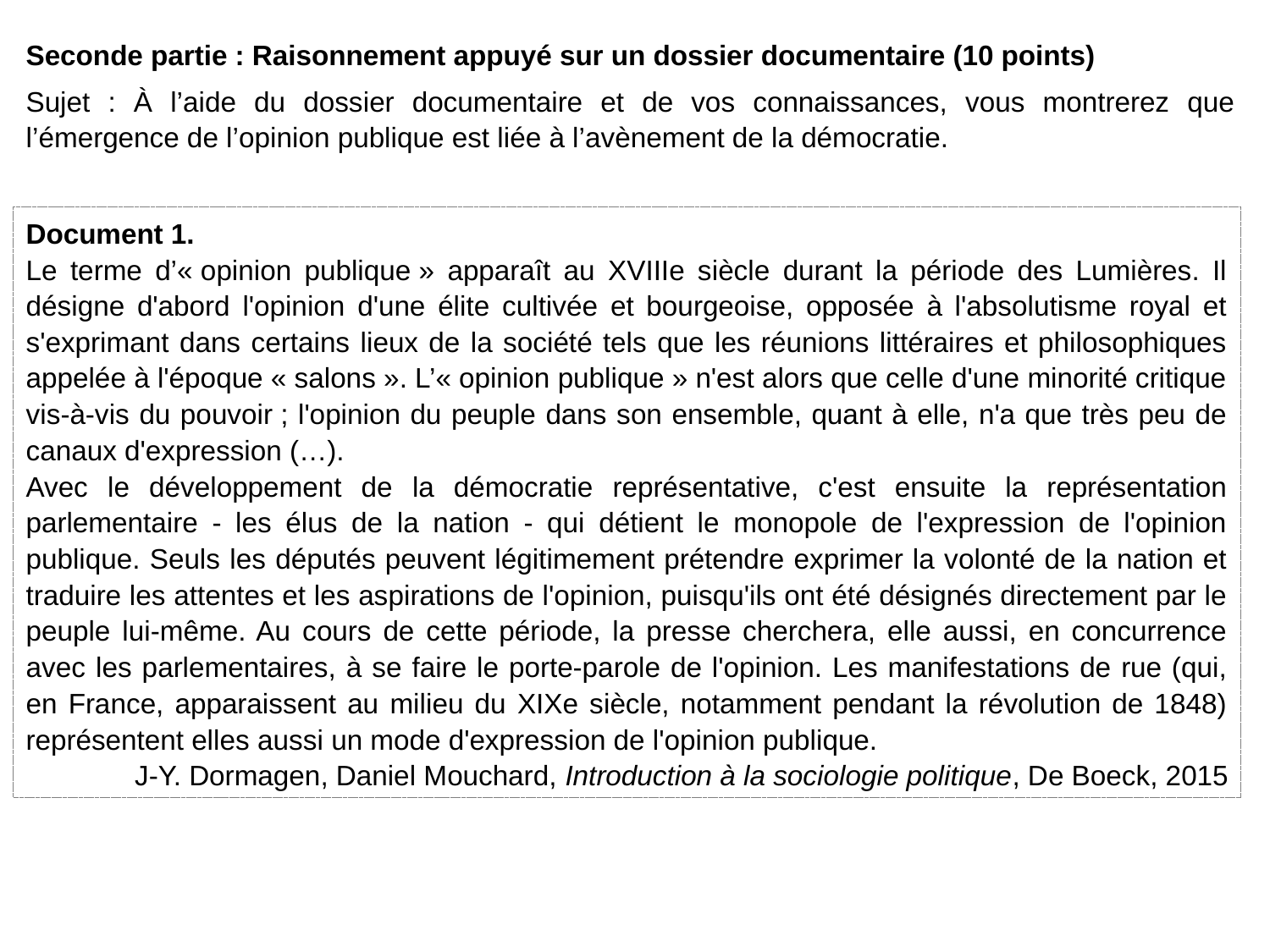

Seconde partie : Raisonnement appuyé sur un dossier documentaire (10 points)
Sujet : À l’aide du dossier documentaire et de vos connaissances, vous montrerez que l’émergence de l’opinion publique est liée à l’avènement de la démocratie.
Document 1.
Le terme d’« opinion publique » apparaît au XVIIIe siècle durant la période des Lumières. Il désigne d'abord l'opinion d'une élite cultivée et bourgeoise, opposée à l'absolutisme royal et s'exprimant dans certains lieux de la société tels que les réunions littéraires et philosophiques appelée à l'époque « salons ». L’« opinion publique » n'est alors que celle d'une minorité critique vis-à-vis du pouvoir ; l'opinion du peuple dans son ensemble, quant à elle, n'a que très peu de canaux d'expression (…).
Avec le développement de la démocratie représentative, c'est ensuite la représentation parlementaire - les élus de la nation - qui détient le monopole de l'expression de l'opinion publique. Seuls les députés peuvent légitimement prétendre exprimer la volonté de la nation et traduire les attentes et les aspirations de l'opinion, puisqu'ils ont été désignés directement par le peuple lui-même. Au cours de cette période, la presse cherchera, elle aussi, en concurrence avec les parlementaires, à se faire le porte-parole de l'opinion. Les manifestations de rue (qui, en France, apparaissent au milieu du XIXe siècle, notamment pendant la révolution de 1848) représentent elles aussi un mode d'expression de l'opinion publique.
J-Y. Dormagen, Daniel Mouchard, Introduction à la sociologie politique, De Boeck, 2015